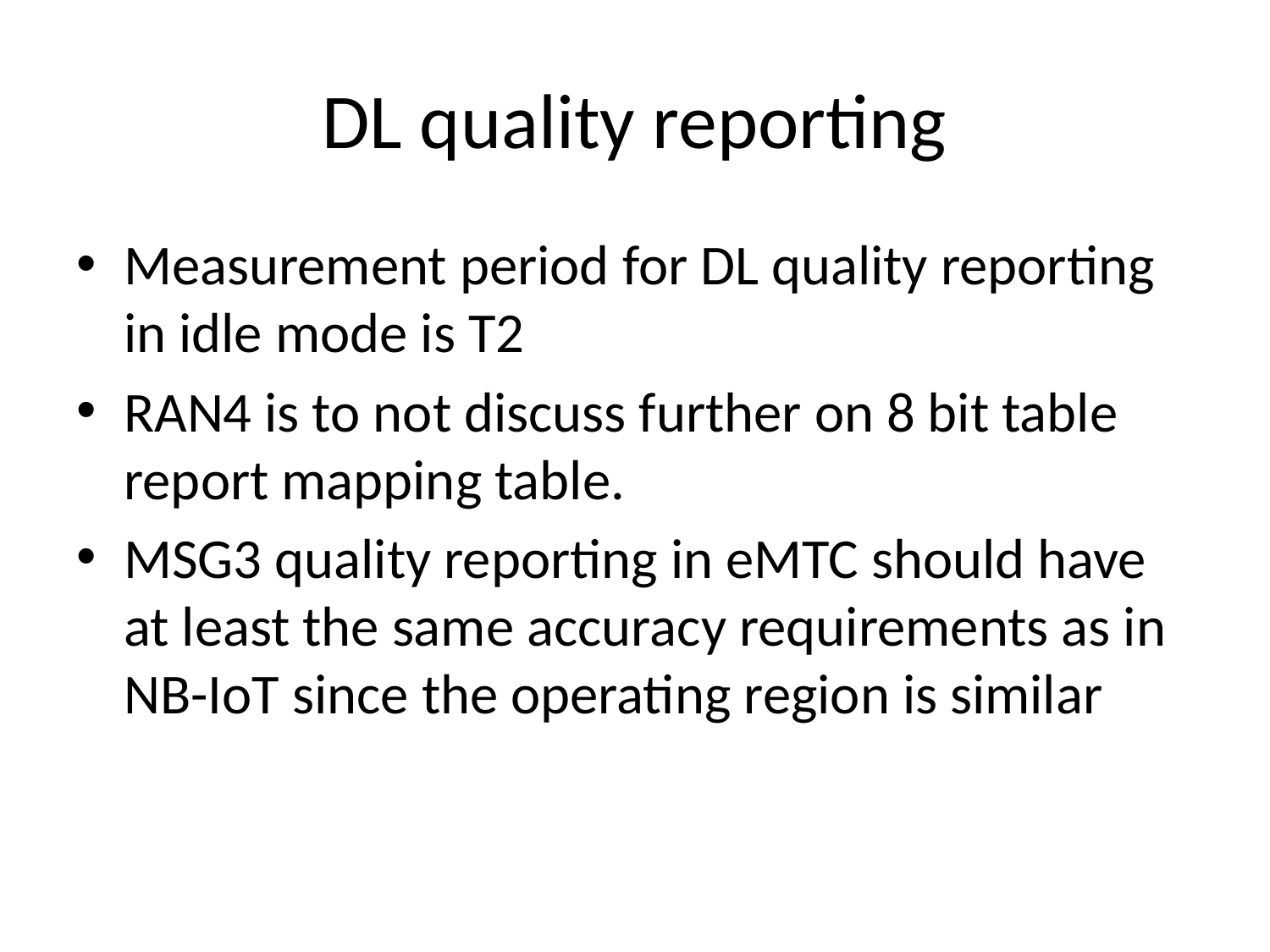

# DL quality reporting
Measurement period for DL quality reporting in idle mode is T2
RAN4 is to not discuss further on 8 bit table report mapping table.
MSG3 quality reporting in eMTC should have at least the same accuracy requirements as in NB-IoT since the operating region is similar